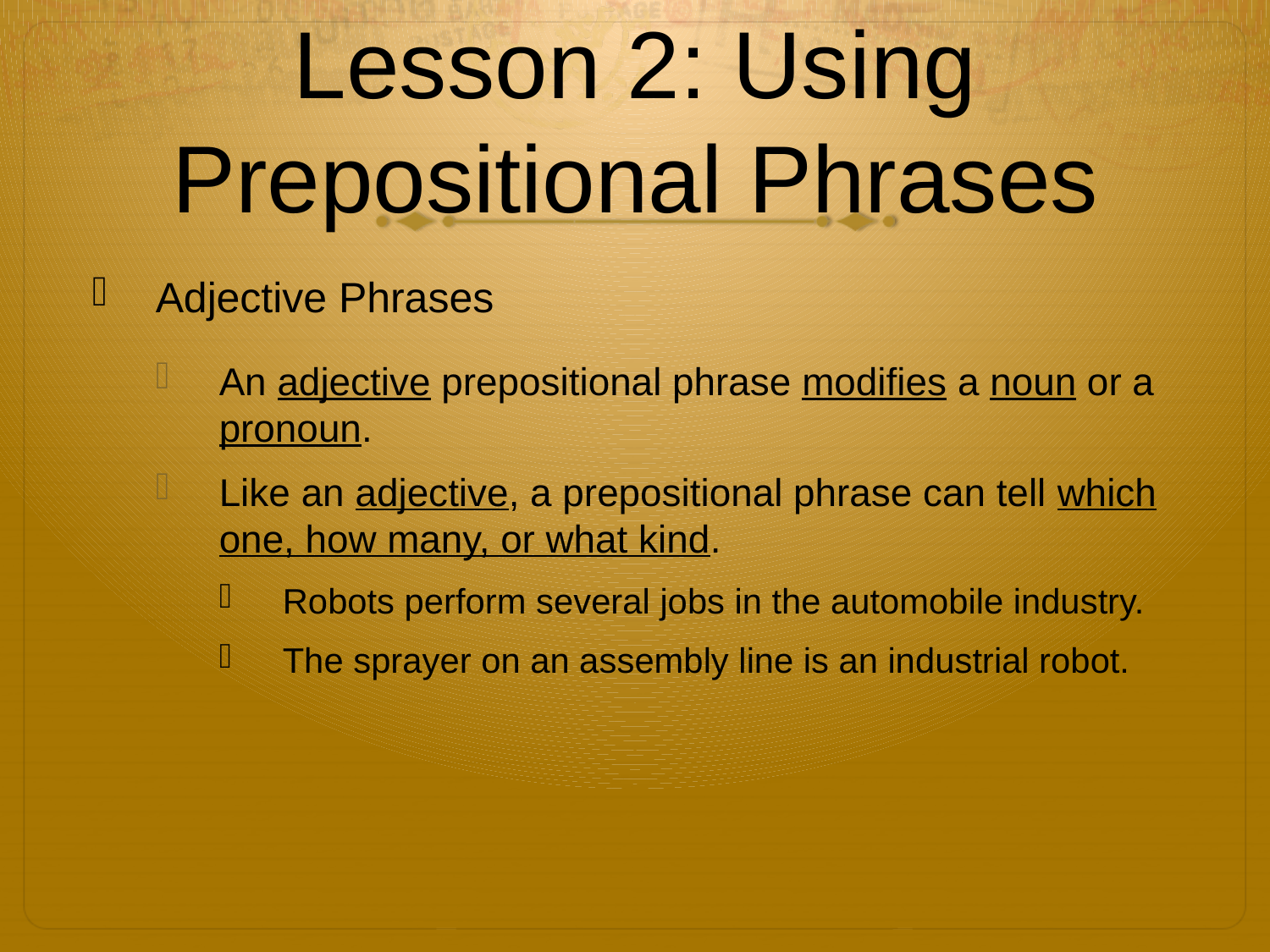

# Lesson 2: Using Prepositional Phrases
Adjective Phrases
An adjective prepositional phrase modifies a noun or a pronoun.
Like an adjective, a prepositional phrase can tell which one, how many, or what kind.
Robots perform several jobs in the automobile industry.
The sprayer on an assembly line is an industrial robot.